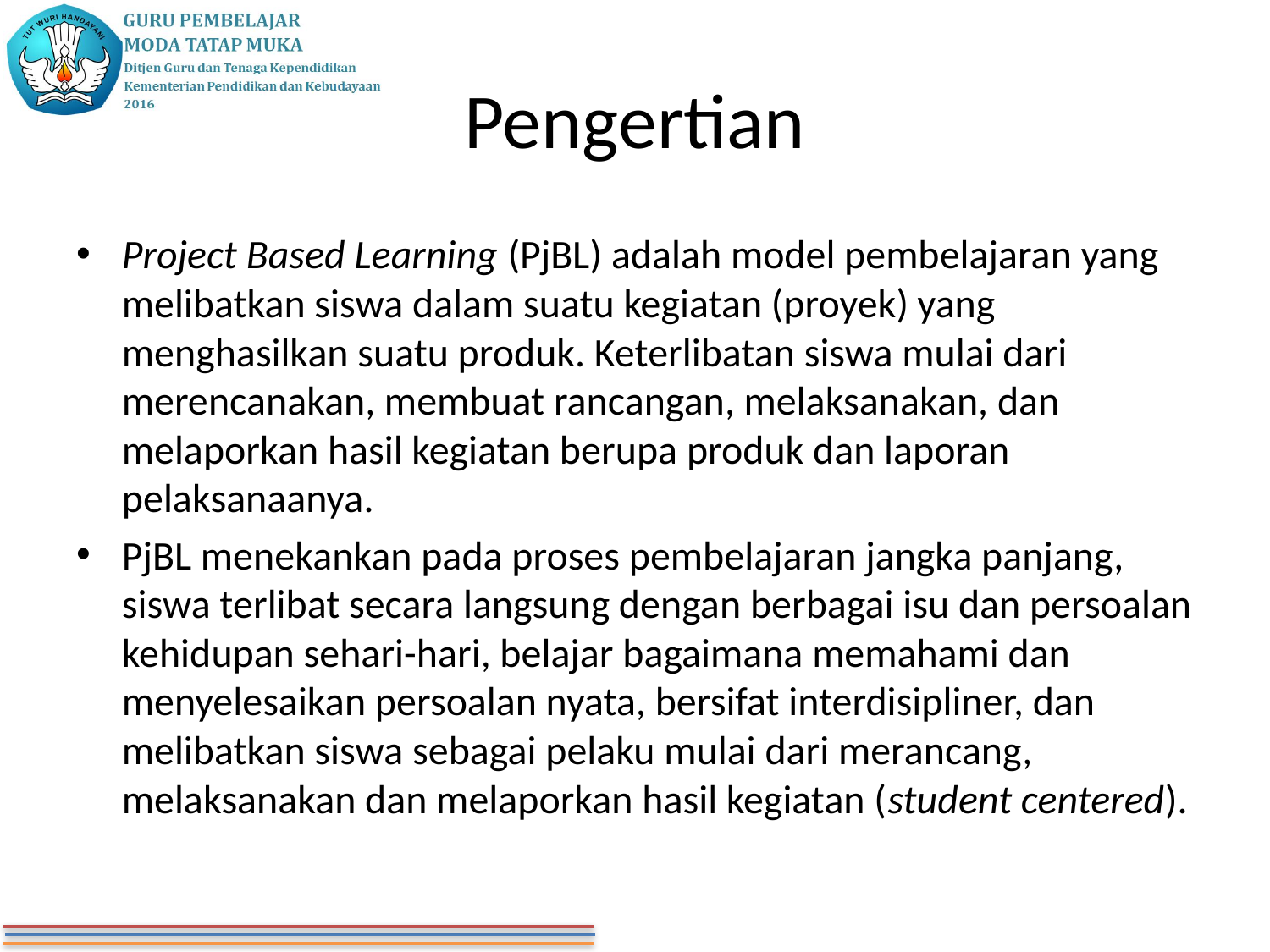

# Pengertian
Project Based Learning (PjBL) adalah model pembelajaran yang melibatkan siswa dalam suatu kegiatan (proyek) yang menghasilkan suatu produk. Keterlibatan siswa mulai dari merencanakan, membuat rancangan, melaksanakan, dan melaporkan hasil kegiatan berupa produk dan laporan pelaksanaanya.
PjBL menekankan pada proses pembelajaran jangka panjang, siswa terlibat secara langsung dengan berbagai isu dan persoalan kehidupan sehari-hari, belajar bagaimana memahami dan menyelesaikan persoalan nyata, bersifat interdisipliner, dan melibatkan siswa sebagai pelaku mulai dari merancang, melaksanakan dan melaporkan hasil kegiatan (student centered).